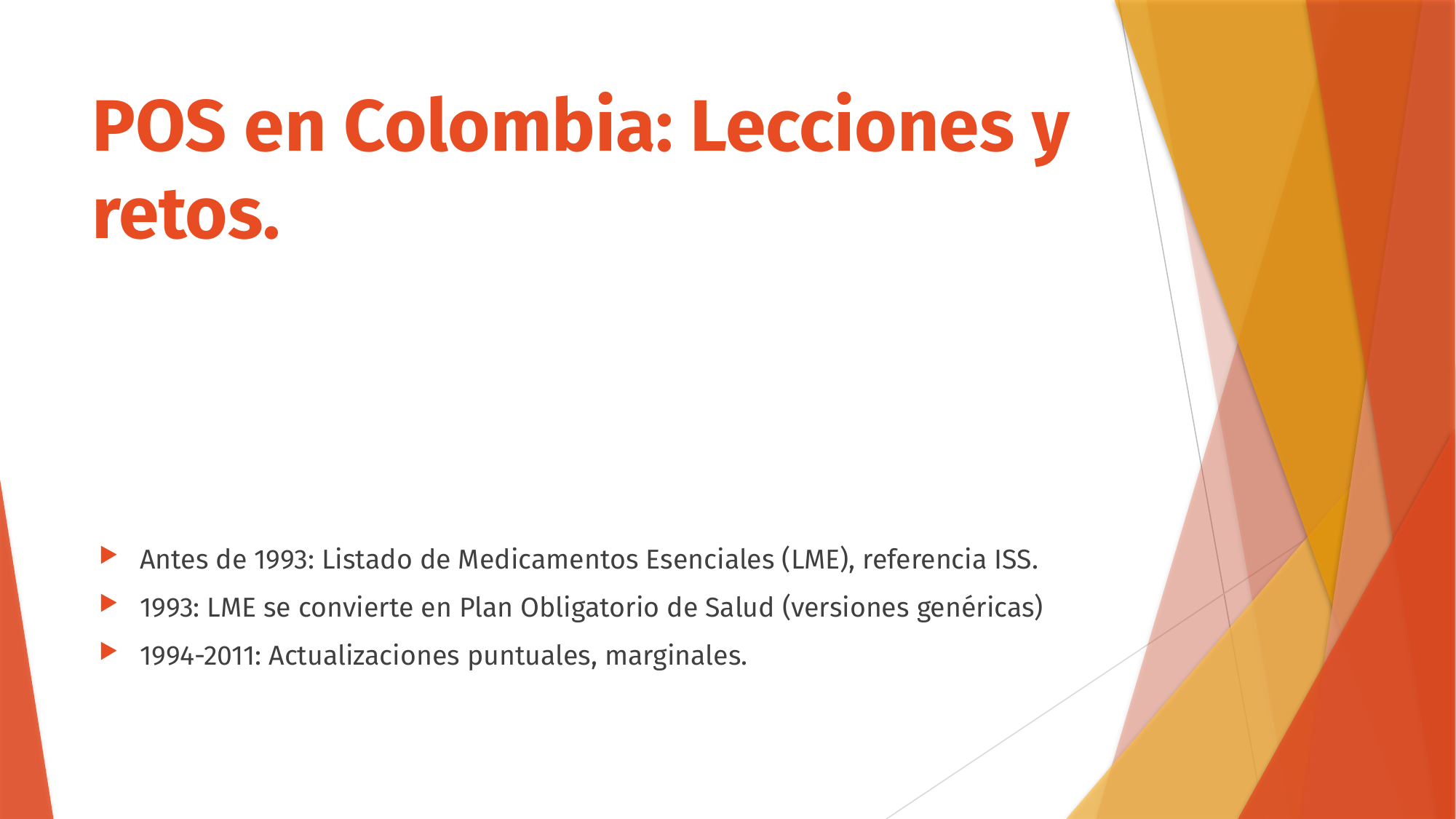

# POS en Colombia: Lecciones y retos.

Antes de 1993: Listado de Medicamentos Esenciales (LME), referencia ISS.
1993: LME se convierte en Plan Obligatorio de Salud (versiones genéricas)
1994-2011: Actualizaciones puntuales, marginales.